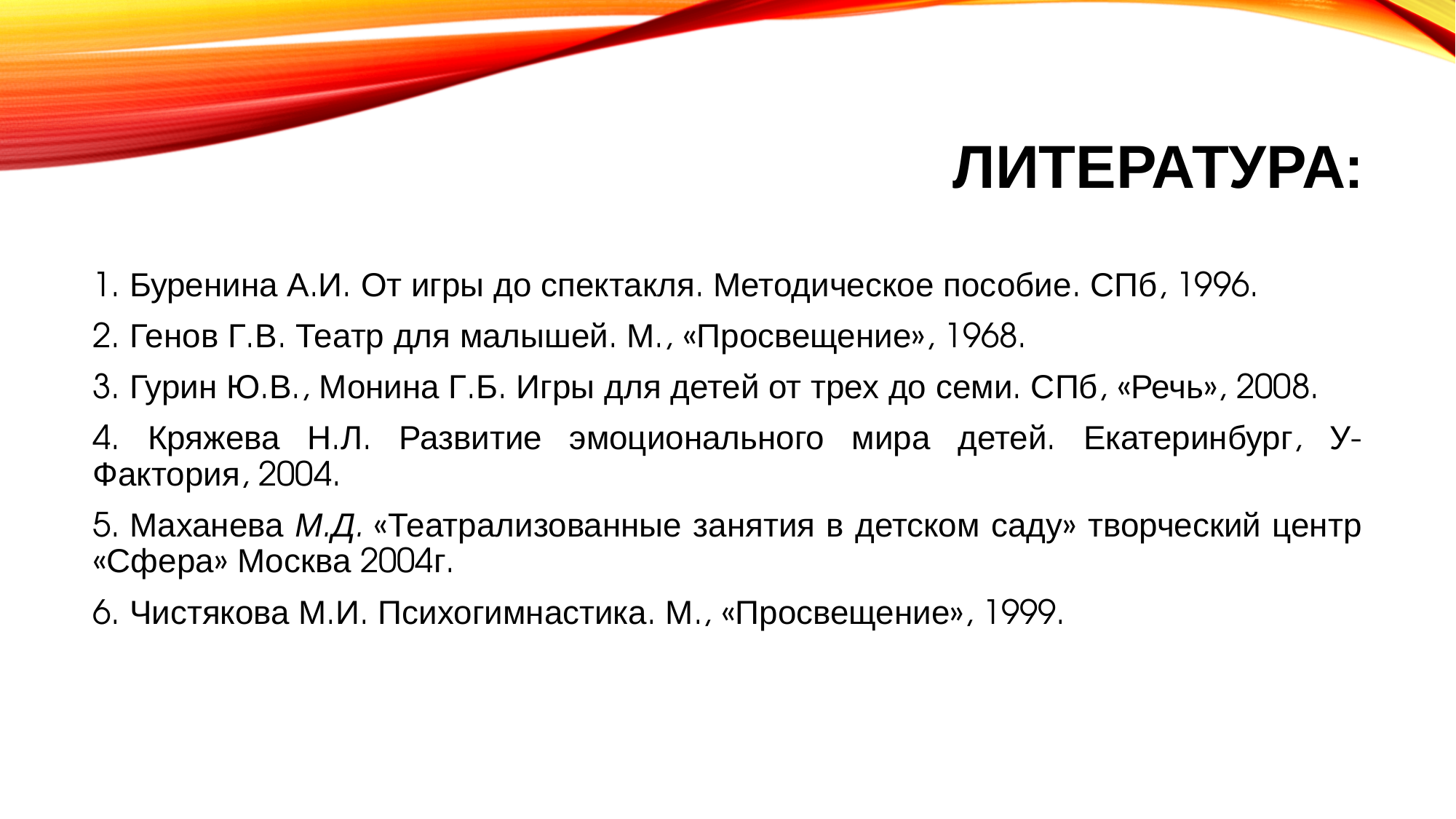

# Литература:
1. Буренина А.И. От игры до спектакля. Методическое пособие. СПб, 1996.
2. Генов Г.В. Театр для малышей. М., «Просвещение», 1968.
3. Гурин Ю.В., Монина Г.Б. Игры для детей от трех до семи. СПб, «Речь», 2008.
4. Кряжева Н.Л. Развитие эмоционального мира детей. Екатеринбург, У-Фактория, 2004.
5. Маханева М.Д. «Театрализованные занятия в детском саду» творческий центр «Сфера» Москва 2004г.
6. Чистякова М.И. Психогимнастика. М., «Просвещение», 1999.